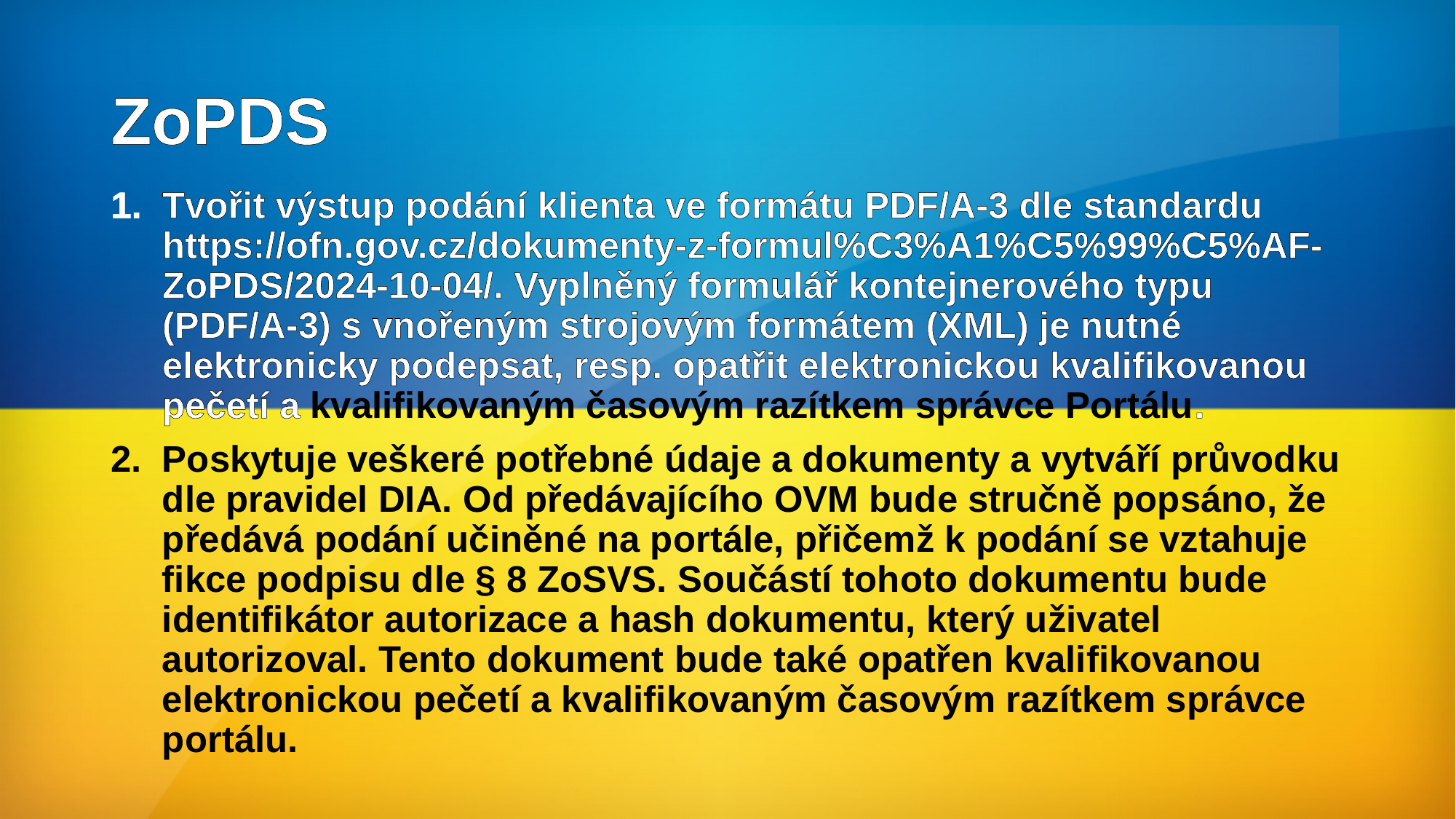

# ZoPDS
Tvořit výstup podání klienta ve formátu PDF/A-3 dle standardu https://ofn.gov.cz/dokumenty-z-formul%C3%A1%C5%99%C5%AF-ZoPDS/2024-10-04/. Vyplněný formulář kontejnerového typu (PDF/A-3) s vnořeným strojovým formátem (XML) je nutné elektronicky podepsat, resp. opatřit elektronickou kvalifikovanou pečetí a kvalifikovaným časovým razítkem správce Portálu.
Poskytuje veškeré potřebné údaje a dokumenty a vytváří průvodku dle pravidel DIA. Od předávajícího OVM bude stručně popsáno, že předává podání učiněné na portále, přičemž k podání se vztahuje fikce podpisu dle § 8 ZoSVS. Součástí tohoto dokumentu bude identifikátor autorizace a hash dokumentu, který uživatel autorizoval. Tento dokument bude také opatřen kvalifikovanou elektronickou pečetí a kvalifikovaným časovým razítkem správce portálu.